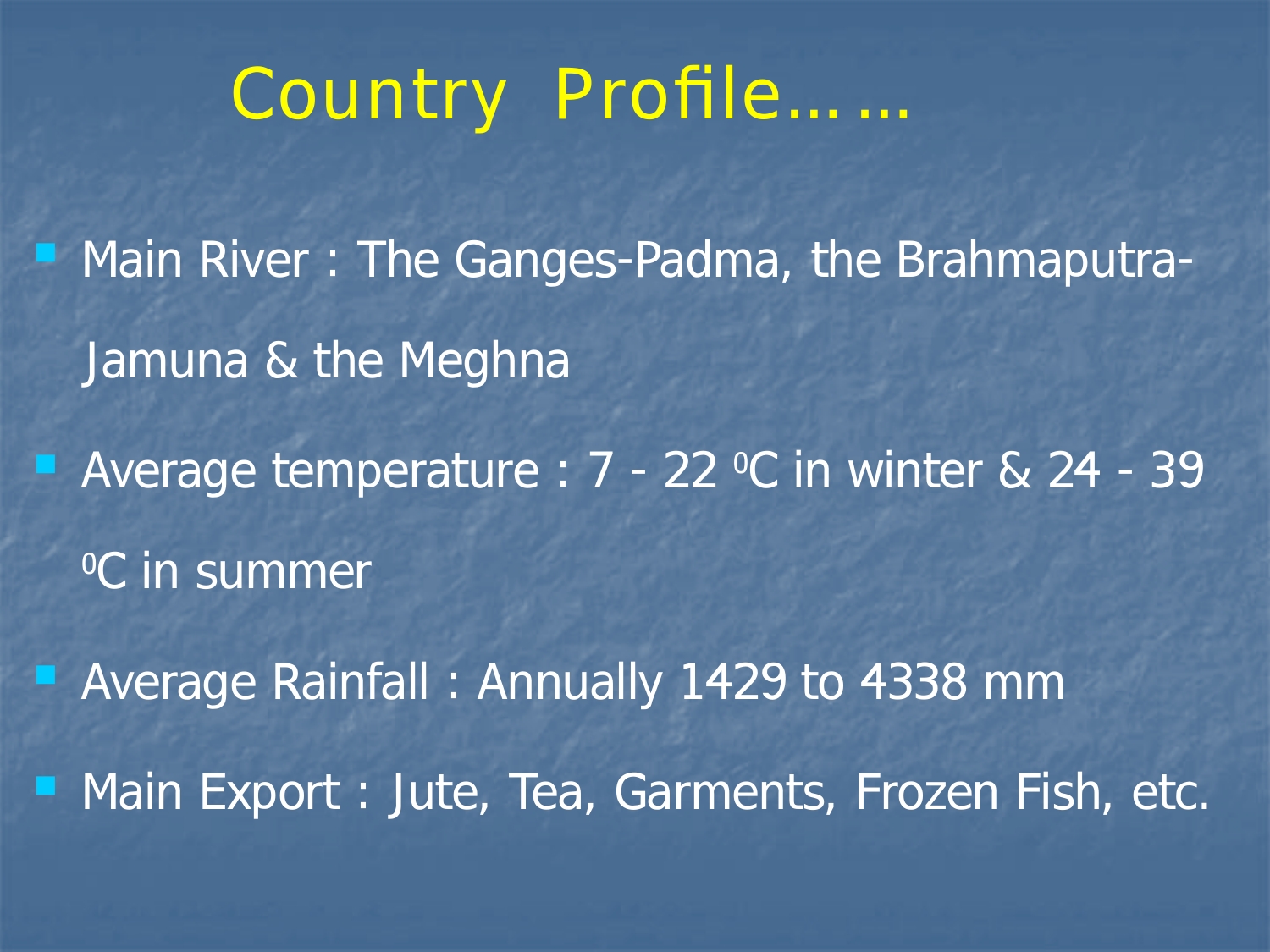

Country  Profile……
Main River : The Ganges-Padma, the Brahmaputra-Jamuna & the Meghna
Average temperature : 7 - 22 0C in winter & 24 - 39 0C in summer
Average Rainfall : Annually 1429 to 4338 mm
Main Export : Jute, Tea, Garments, Frozen Fish, etc.